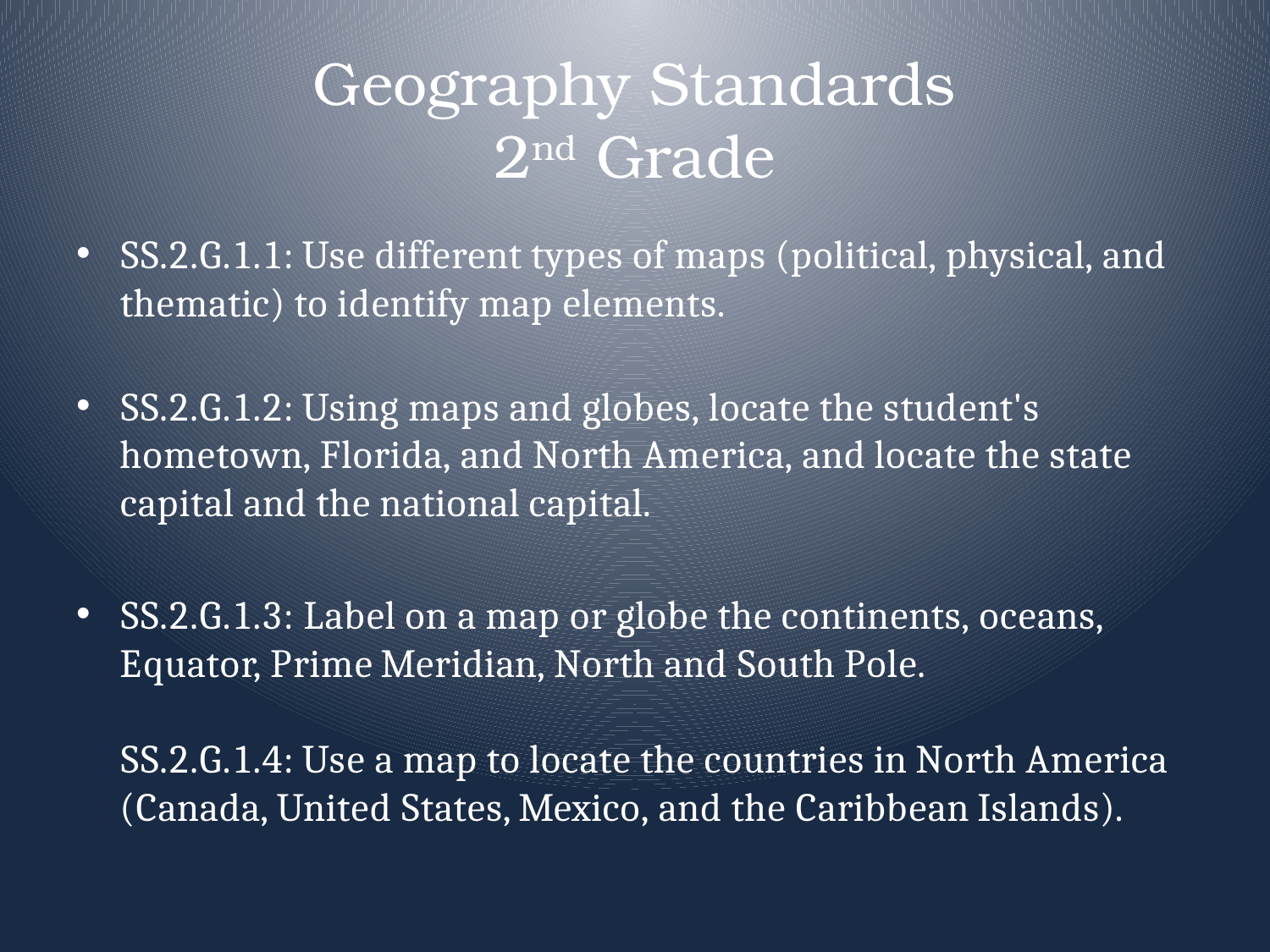

# Geography Standards 2nd Grade
SS.2.G.1.1: Use different types of maps (political, physical, and thematic) to identify map elements.
SS.2.G.1.2: Using maps and globes, locate the student's hometown, Florida, and North America, and locate the state capital and the national capital.

SS.2.G.1.3: Label on a map or globe the continents, oceans, Equator, Prime Meridian, North and South Pole.
SS.2.G.1.4: Use a map to locate the countries in North America (Canada, United States, Mexico, and the Caribbean Islands).